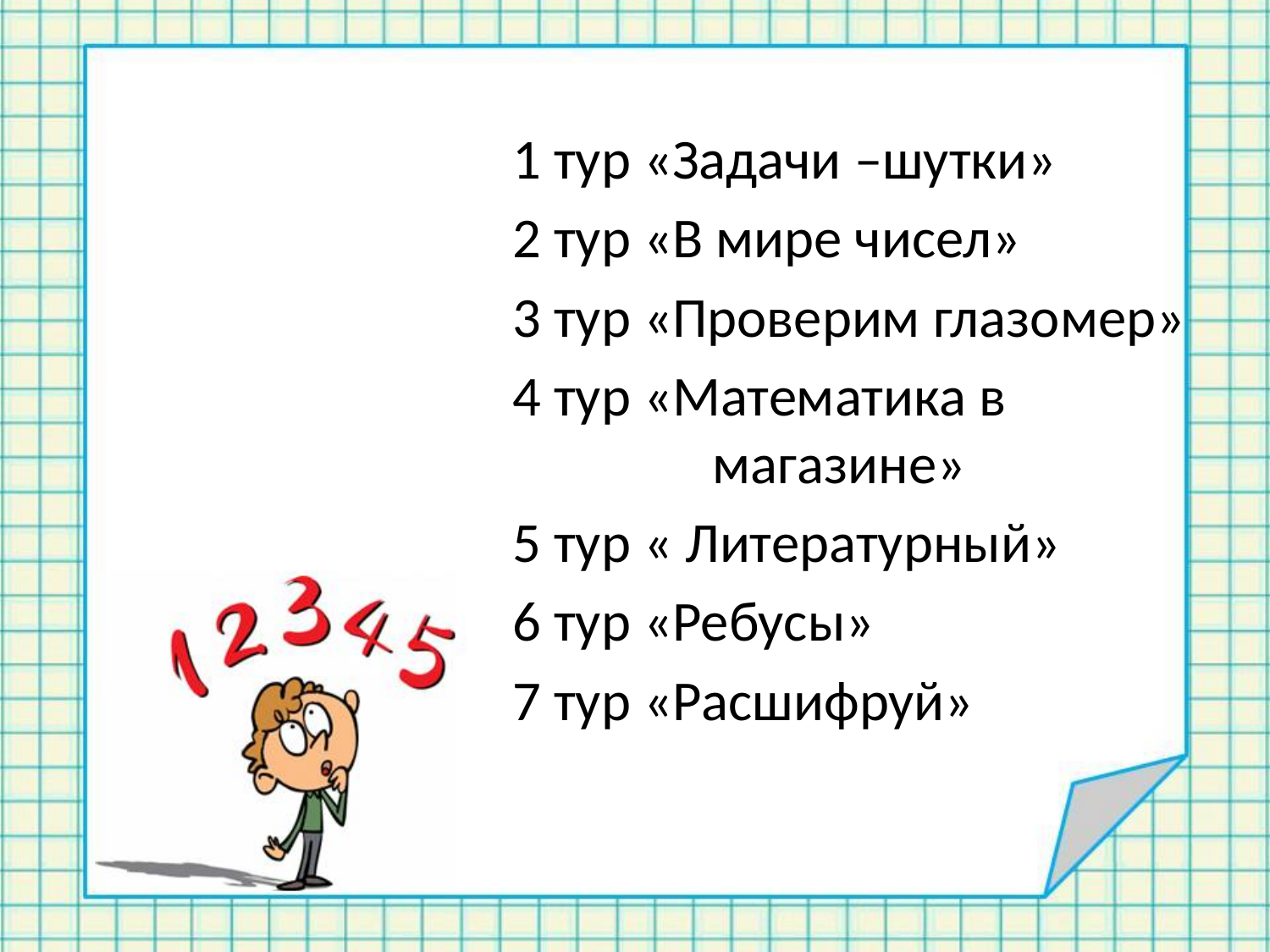

1 тур «Задачи –шутки»
2 тур «В мире чисел»
3 тур «Проверим глазомер»
4 тур «Математика в                                магазине»
5 тур « Литературный»
6 тур «Ребусы»
7 тур «Расшифруй»